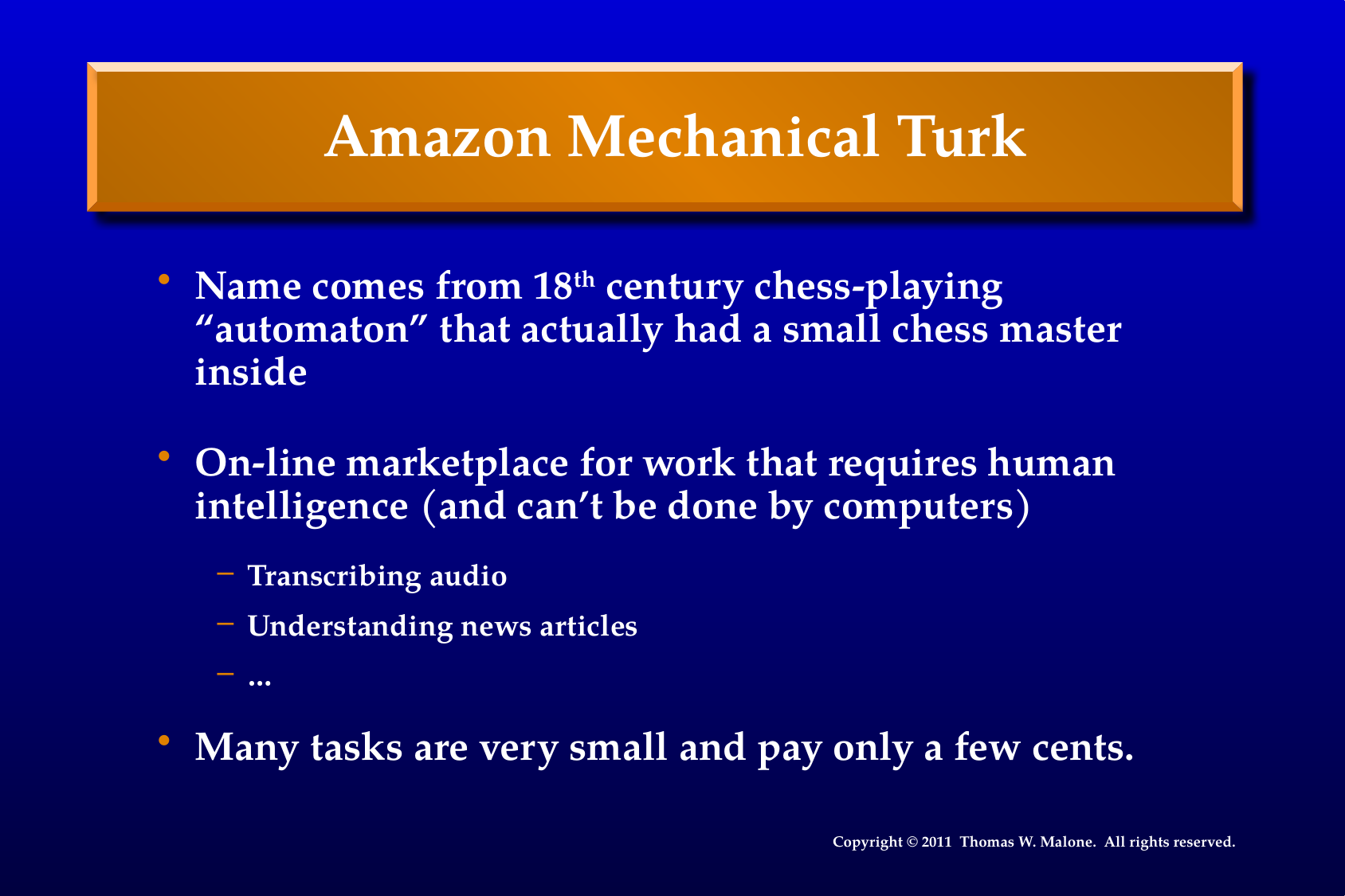

# Amazon Mechanical Turk
Name comes from 18th century chess-playing “automaton” that actually had a small chess master inside
On-line marketplace for work that requires human intelligence (and can’t be done by computers)
Transcribing audio
Understanding news articles
…
Many tasks are very small and pay only a few cents.